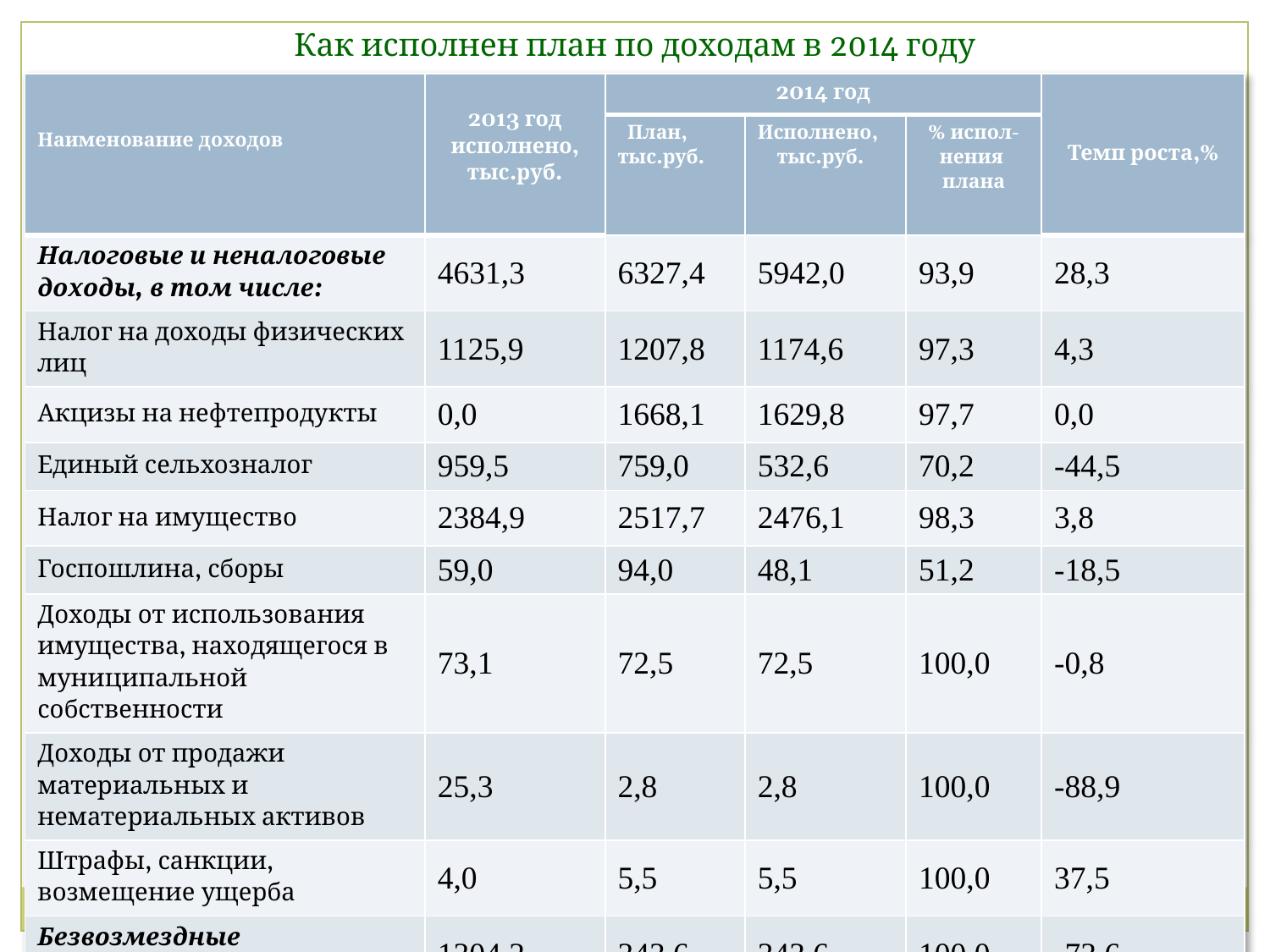

Как исполнен план по доходам в 2014 году
| Наименование доходов | 2013 год исполнено, тыс.руб. | 2014 год |  |  | Темп роста,% |
| --- | --- | --- | --- | --- | --- |
|  |  | План, тыс.руб. | Исполнено, тыс.руб. | % испол- нения плана |  |
| Налоговые и неналоговые доходы, в том числе: | 4631,3 | 6327,4 | 5942,0 | 93,9 | 28,3 |
| Налог на доходы физических лиц | 1125,9 | 1207,8 | 1174,6 | 97,3 | 4,3 |
| Акцизы на нефтепродукты | 0,0 | 1668,1 | 1629,8 | 97,7 | 0,0 |
| Единый сельхозналог | 959,5 | 759,0 | 532,6 | 70,2 | -44,5 |
| Налог на имущество | 2384,9 | 2517,7 | 2476,1 | 98,3 | 3,8 |
| Госпошлина, сборы | 59,0 | 94,0 | 48,1 | 51,2 | -18,5 |
| Доходы от использования имущества, находящегося в муниципальной собственности | 73,1 | 72,5 | 72,5 | 100,0 | -0,8 |
| Доходы от продажи материальных и нематериальных активов | 25,3 | 2,8 | 2,8 | 100,0 | -88,9 |
| Штрафы, санкции, возмещение ущерба | 4,0 | 5,5 | 5,5 | 100,0 | 37,5 |
| Безвозмездные поступления | 1304,2 | 343,6 | 343,6 | 100,0 | -73,6 |
| Доходы, всего | 5935,5 | 6671,0 | 6285,6 | 94,2 | 5,9 |